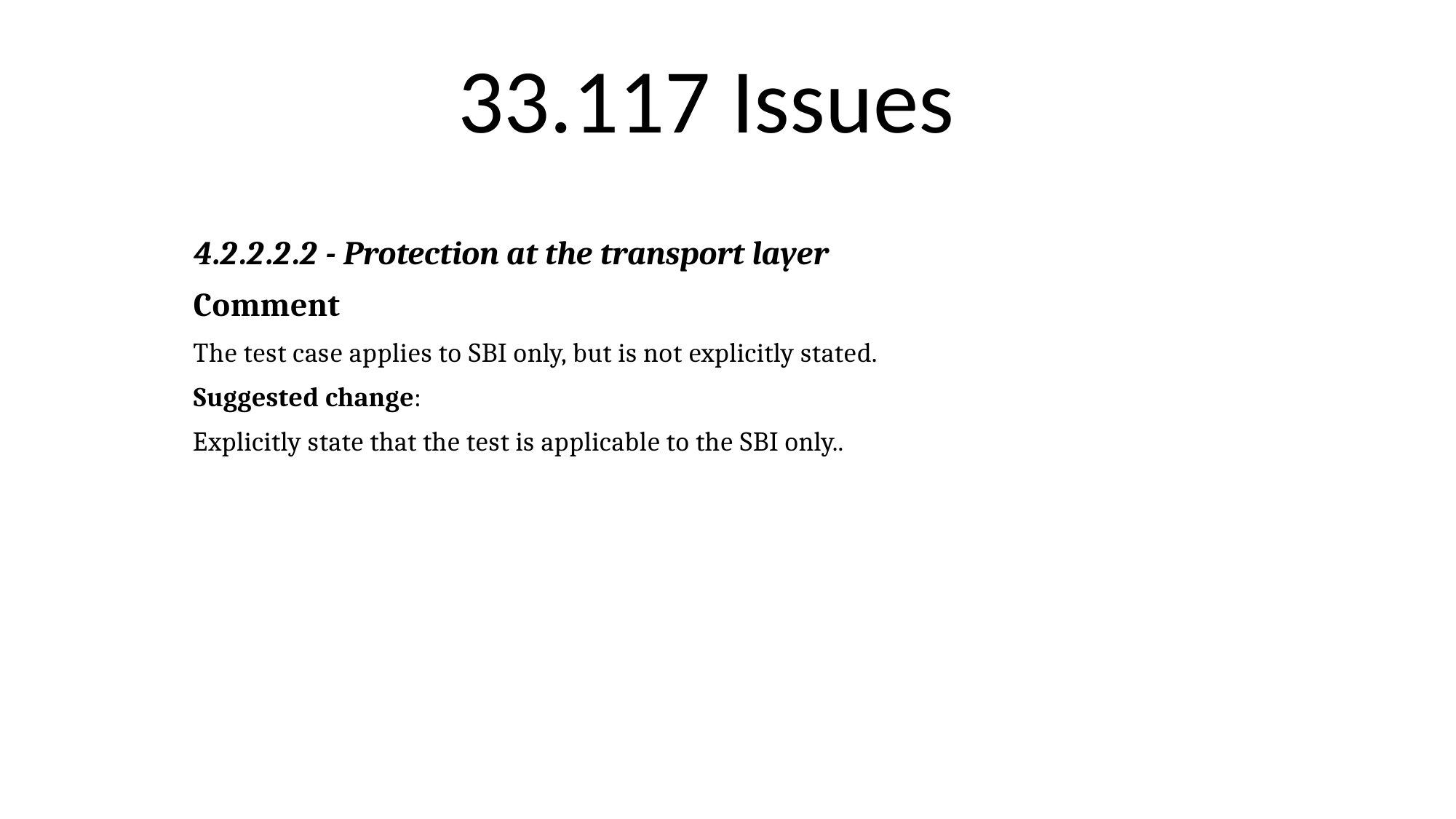

# 33.117 Issues
4.2.2.2.2 - Protection at the transport layer
Comment
The test case applies to SBI only, but is not explicitly stated.
Suggested change:
Explicitly state that the test is applicable to the SBI only..